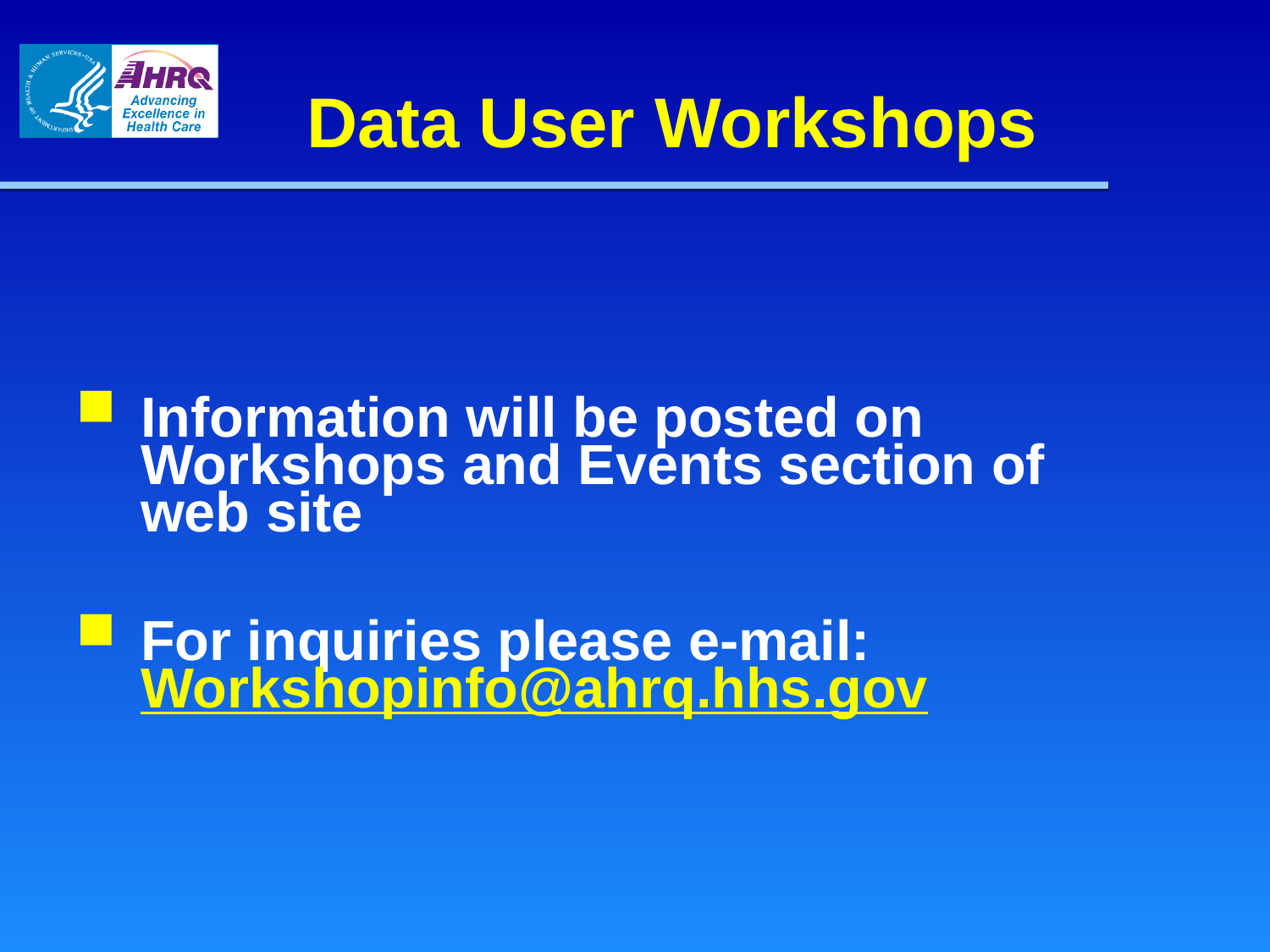

# Data User Workshops

Information will be posted on Workshops and Events section of web site

For inquiries please e-mail: Workshopinfo@ahrq.hhs.gov